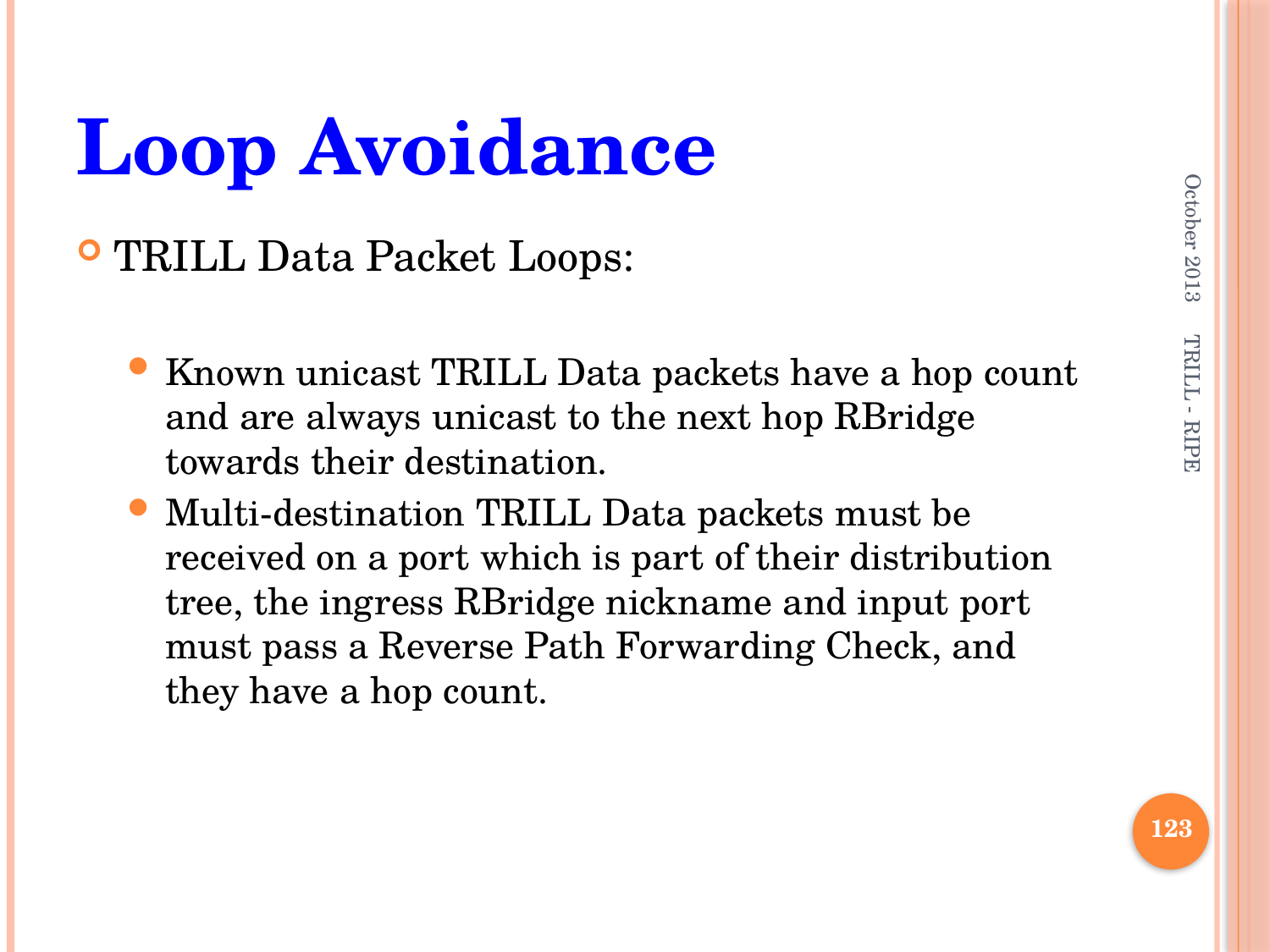

# Loop Avoidance
October 2013
TRILL Data Packet Loops:

Known unicast TRILL Data packets have a hop count and are always unicast to the next hop RBridge towards their destination.
Multi-destination TRILL Data packets must be received on a port which is part of their distribution tree, the ingress RBridge nickname and input port must pass a Reverse Path Forwarding Check, and they have a hop count.
TRILL - RIPE
123